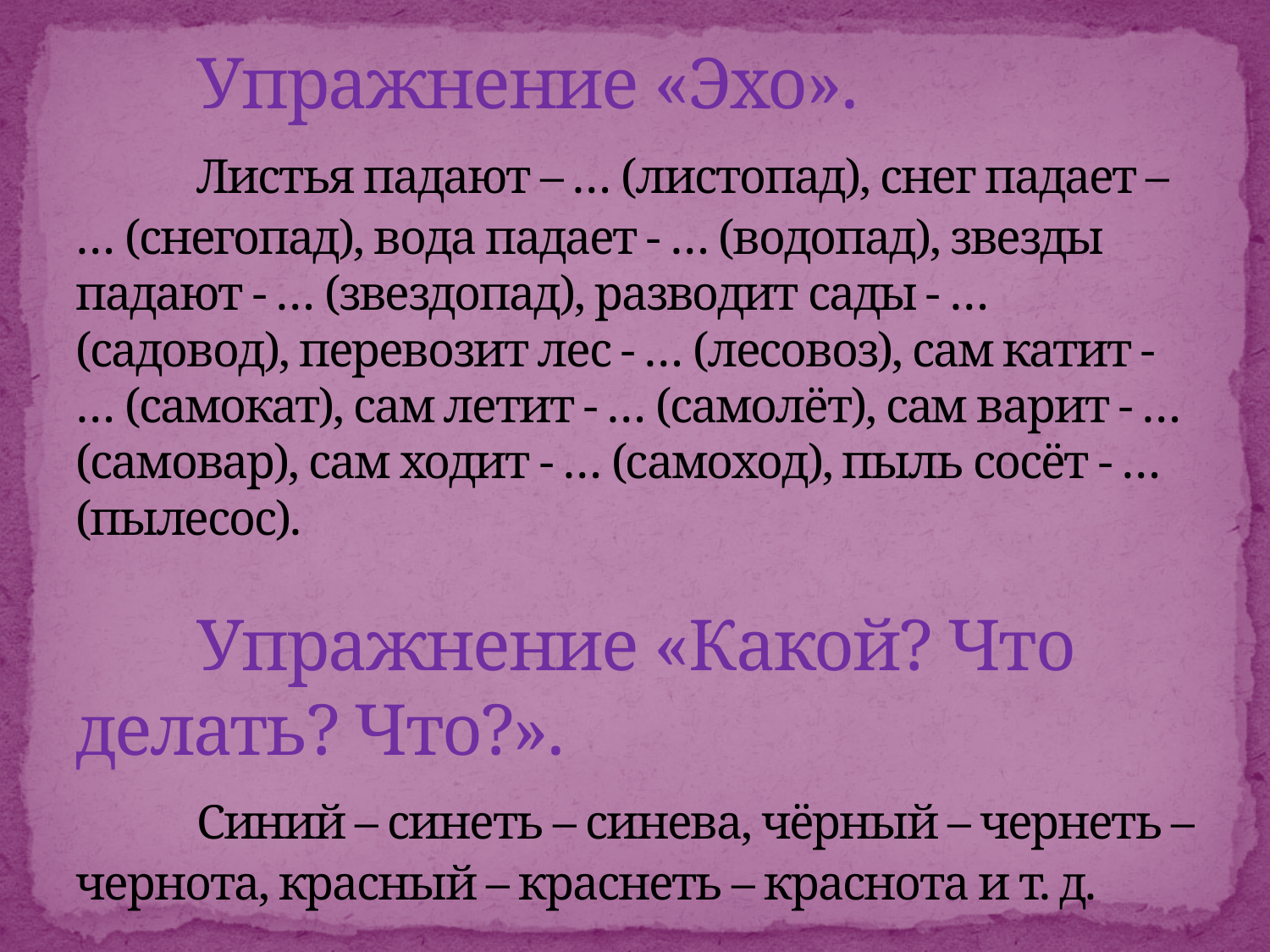

# Упражнение «Эхо». Листья падают – … (листопад), снег падает – … (снегопад), вода падает - … (водопад), звезды падают - … (звездопад), разводит сады - … (садовод), перевозит лес - … (лесовоз), сам катит - … (самокат), сам летит - … (самолёт), сам варит - … (самовар), сам ходит - … (самоход), пыль сосёт - … (пылесос). Упражнение «Какой? Что делать? Что?». Синий – синеть – синева, чёрный – чернеть – чернота, красный – краснеть – краснота и т. д.